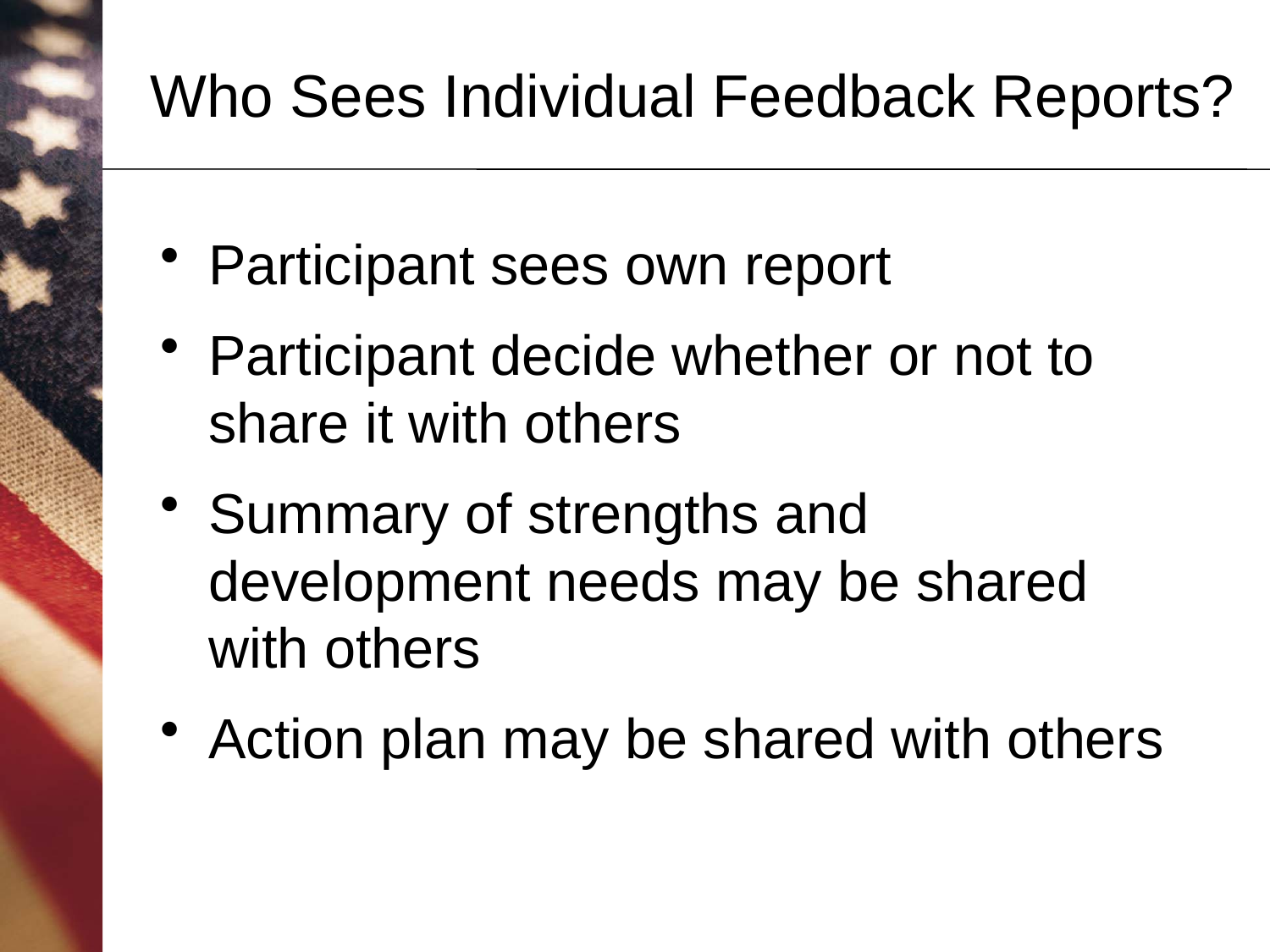

Participant sees own report
Participant decide whether or not to  share it with others
Summary of strengths and development needs may be shared with others
Action plan may be shared with others
Who Sees Individual Feedback Reports?